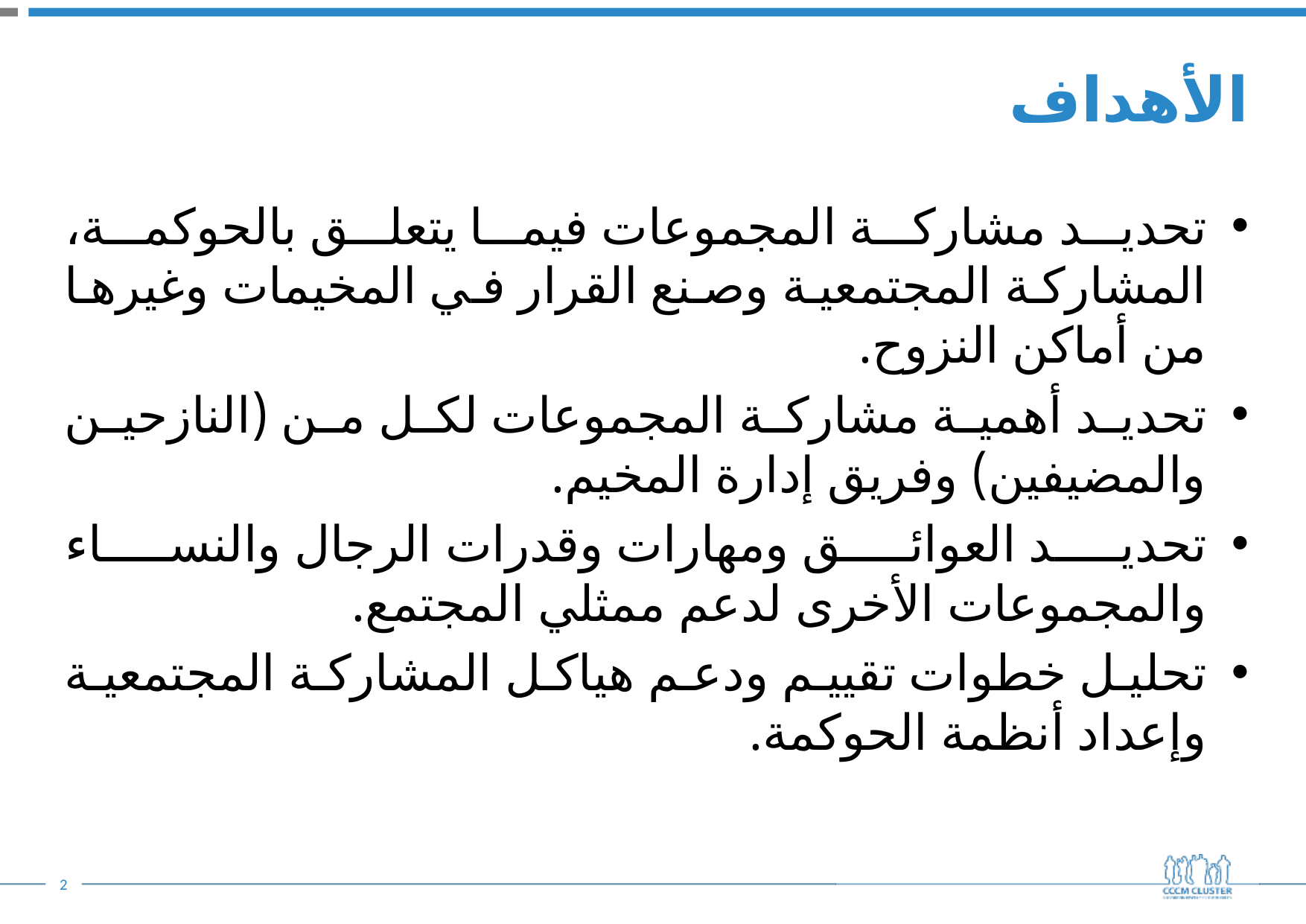

# الأهداف
تحديد مشاركة المجموعات فيما يتعلق بالحوكمة، المشاركة المجتمعية وصنع القرار في المخيمات وغيرها من أماكن النزوح.
تحديد أهمية مشاركة المجموعات لكل من (النازحين والمضيفين) وفريق إدارة المخيم.
تحديد العوائق ومهارات وقدرات الرجال والنساء والمجموعات الأخرى لدعم ممثلي المجتمع.
تحليل خطوات تقييم ودعم هياكل المشاركة المجتمعية وإعداد أنظمة الحوكمة.